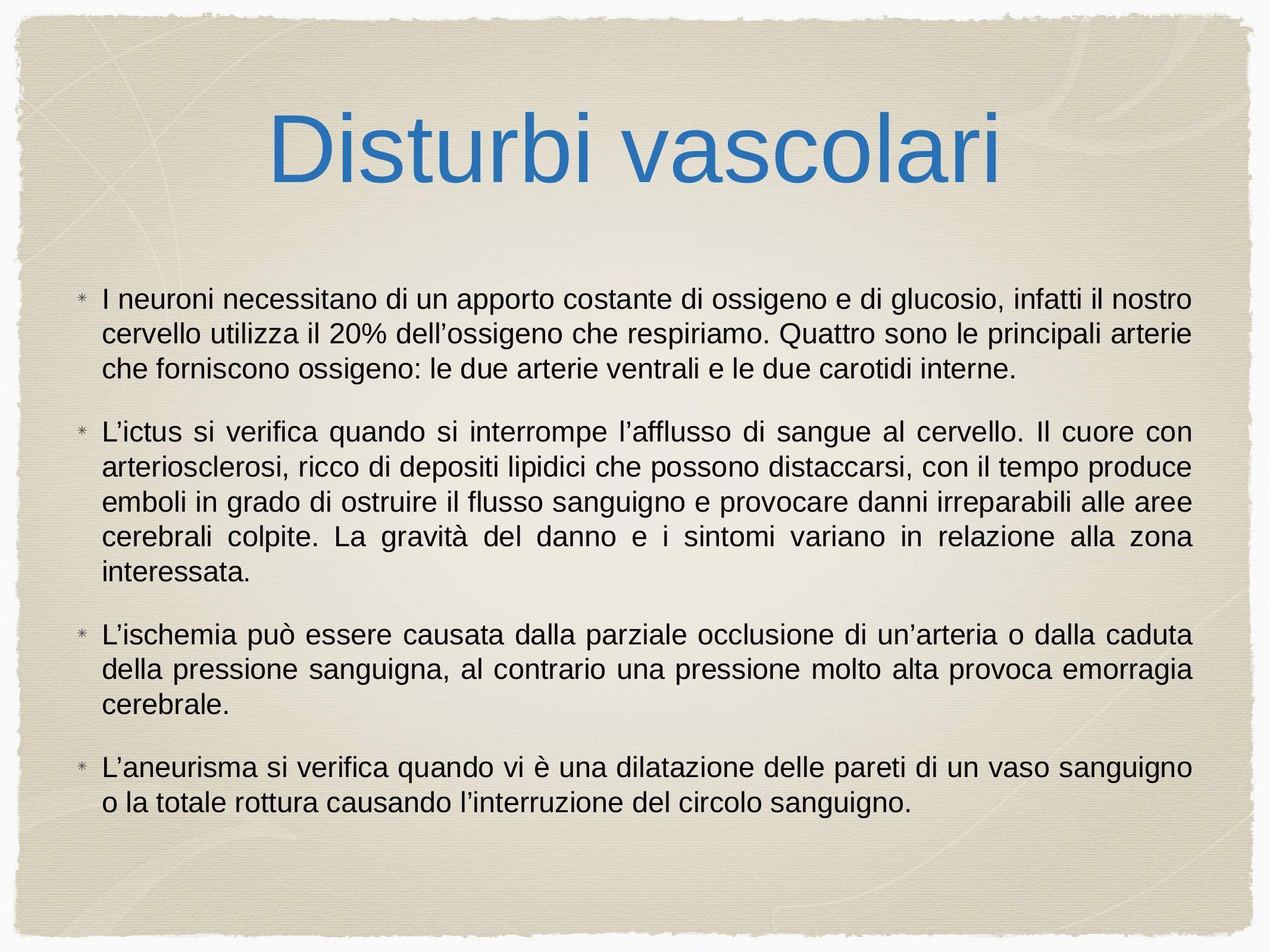

# Disturbi vascolari
I neuroni necessitano di un apporto costante di ossigeno e di glucosio, infatti il nostro cervello utilizza il 20% dell’ossigeno che respiriamo. Quattro sono le principali arterie che forniscono ossigeno: le due arterie ventrali e le due carotidi interne.
L’ictus si verifica quando si interrompe l’afflusso di sangue al cervello. Il cuore con arteriosclerosi, ricco di depositi lipidici che possono distaccarsi, con il tempo produce emboli in grado di ostruire il flusso sanguigno e provocare danni irreparabili alle aree cerebrali colpite. La gravità del danno e i sintomi variano in relazione alla zona interessata.
L’ischemia può essere causata dalla parziale occlusione di un’arteria o dalla caduta della pressione sanguigna, al contrario una pressione molto alta provoca emorragia cerebrale.
L’aneurisma si verifica quando vi è una dilatazione delle pareti di un vaso sanguigno o la totale rottura causando l’interruzione del circolo sanguigno.